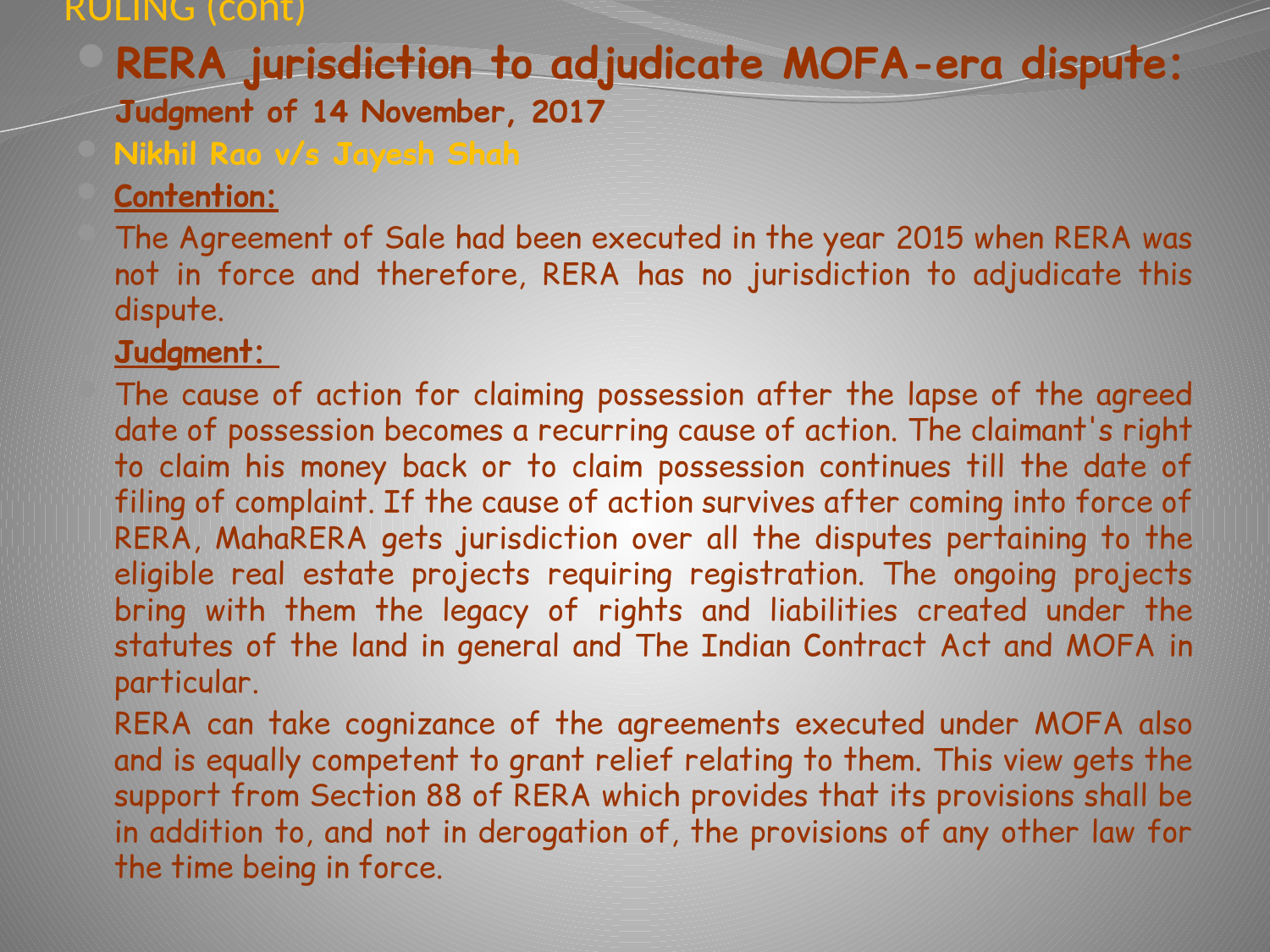

# RULING (cont)
RERA jurisdiction to adjudicate MOFA-era dispute:
   Judgment of 14 November, 2017
Nikhil Rao v/s Jayesh Shah
Contention:
The Agreement of Sale had been executed in the year 2015 when RERA was not in force and therefore, RERA has no jurisdiction to adjudicate this dispute.
Judgment:
The cause of action for claiming possession after the lapse of the agreed date of possession becomes a recurring cause of action. The claimant's right to claim his money back or to claim possession continues till the date of filing of complaint. If the cause of action survives after coming into force of RERA, MahaRERA gets jurisdiction over all the disputes pertaining to the eligible real estate projects requiring registration. The ongoing projects bring with them the legacy of rights and liabilities created under the statutes of the land in general and The Indian Contract Act and MOFA in particular.
RERA can take cognizance of the agreements executed under MOFA also and is equally competent to grant relief relating to them. This view gets the support from Section 88 of RERA which provides that its provisions shall be in addition to, and not in derogation of, the provisions of any other law for the time being in force.